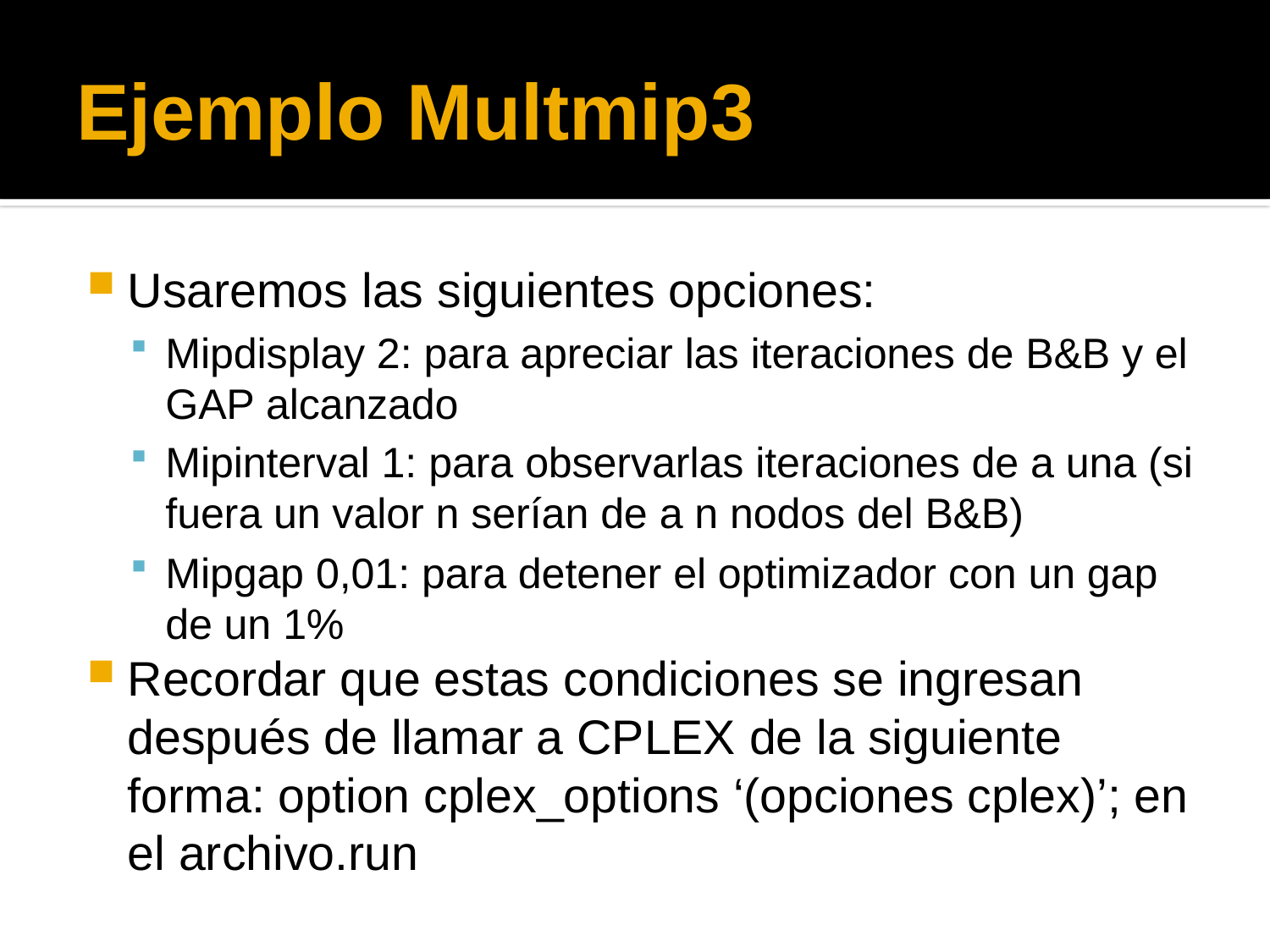

# Ejemplo Multmip3
Usaremos las siguientes opciones:
Mipdisplay 2: para apreciar las iteraciones de B&B y el GAP alcanzado
Mipinterval 1: para observarlas iteraciones de a una (si fuera un valor n serían de a n nodos del B&B)
Mipgap 0,01: para detener el optimizador con un gap de un 1%
Recordar que estas condiciones se ingresan después de llamar a CPLEX de la siguiente forma: option cplex_options ‘(opciones cplex)’; en el archivo.run